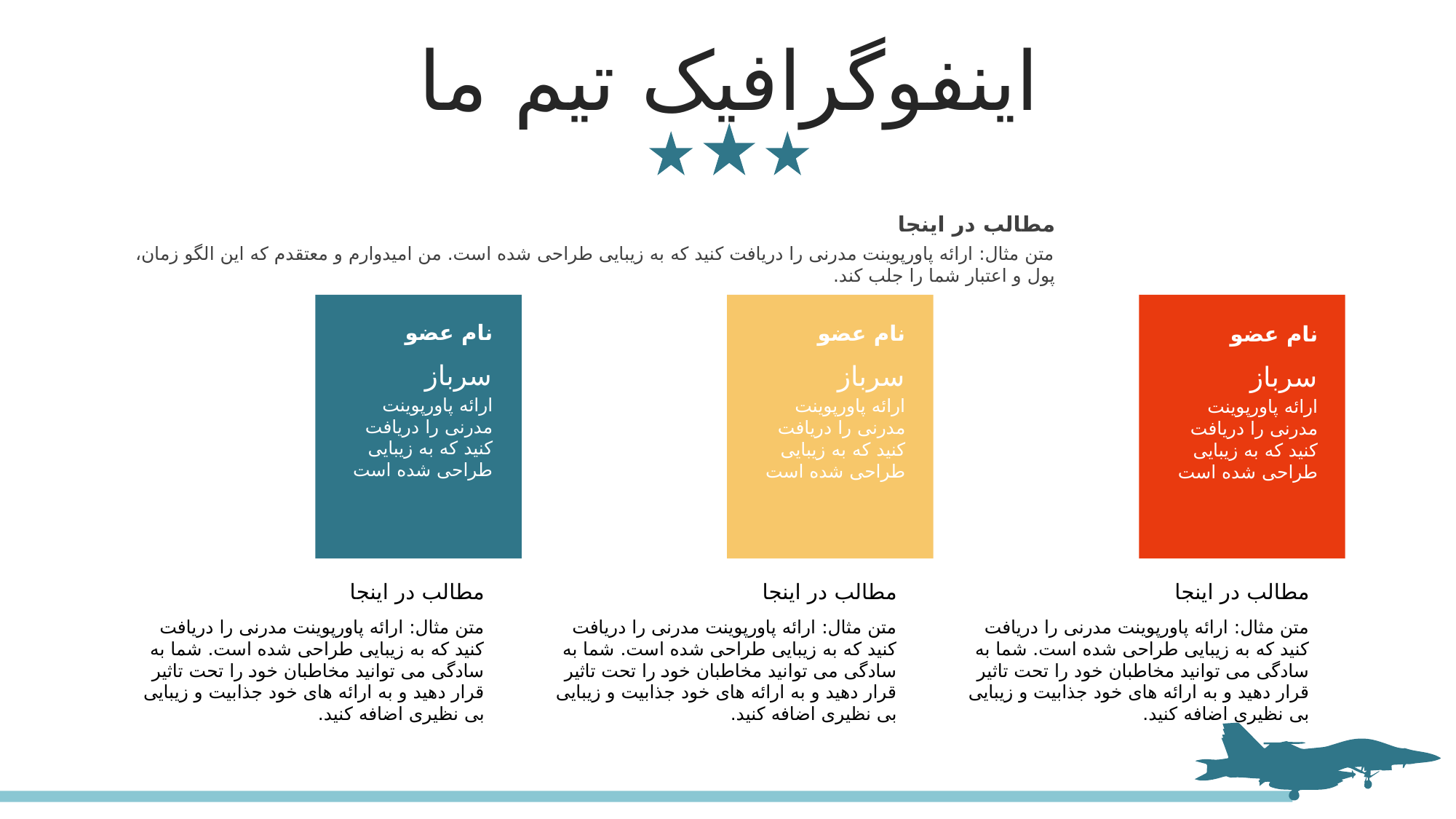

اینفوگرافیک تیم ما
مطالب در اینجا
متن مثال: ارائه پاورپوینت مدرنی را دریافت کنید که به زیبایی طراحی شده است. من امیدوارم و معتقدم که این الگو زمان، پول و اعتبار شما را جلب کند.

نام عضو
سرباز
ارائه پاورپوینت مدرنی را دریافت کنید که به زیبایی طراحی شده است
نام عضو
سرباز
ارائه پاورپوینت مدرنی را دریافت کنید که به زیبایی طراحی شده است
نام عضو
سرباز
ارائه پاورپوینت مدرنی را دریافت کنید که به زیبایی طراحی شده است
مطالب در اینجا
متن مثال: ارائه پاورپوینت مدرنی را دریافت کنید که به زیبایی طراحی شده است. شما به سادگی می توانید مخاطبان خود را تحت تاثیر قرار دهید و به ارائه های خود جذابیت و زیبایی بی نظیری اضافه کنید.
مطالب در اینجا
متن مثال: ارائه پاورپوینت مدرنی را دریافت کنید که به زیبایی طراحی شده است. شما به سادگی می توانید مخاطبان خود را تحت تاثیر قرار دهید و به ارائه های خود جذابیت و زیبایی بی نظیری اضافه کنید.
مطالب در اینجا
متن مثال: ارائه پاورپوینت مدرنی را دریافت کنید که به زیبایی طراحی شده است. شما به سادگی می توانید مخاطبان خود را تحت تاثیر قرار دهید و به ارائه های خود جذابیت و زیبایی بی نظیری اضافه کنید.